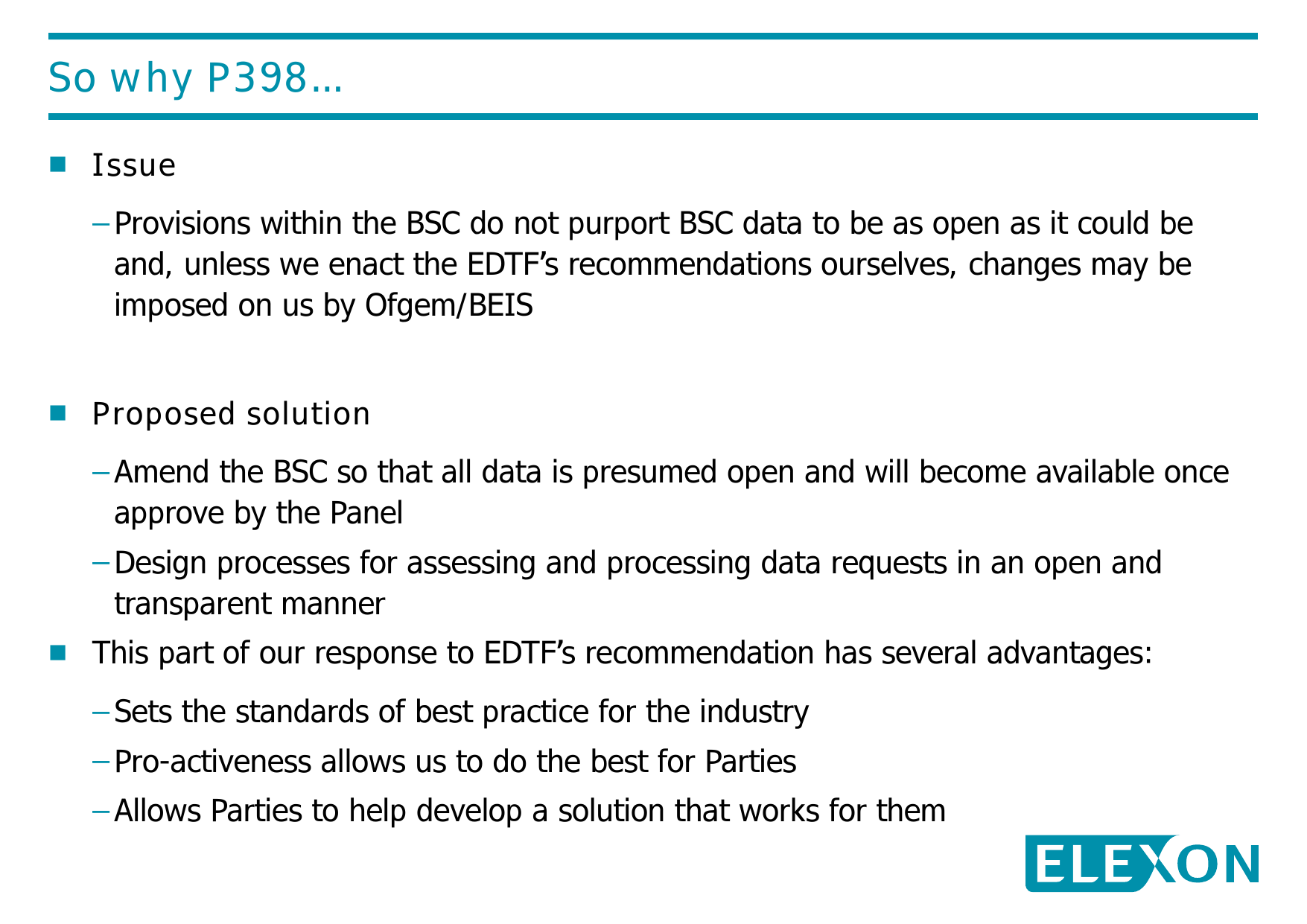

# So why P398…
Issue
Provisions within the BSC do not purport BSC data to be as open as it could be and, unless we enact the EDTF’s recommendations ourselves, changes may be imposed on us by Ofgem/BEIS

Proposed solution
Amend the BSC so that all data is presumed open and will become available once approve by the Panel
Design processes for assessing and processing data requests in an open and transparent manner
This part of our response to EDTF’s recommendation has several advantages:
Sets the standards of best practice for the industry
Pro-activeness allows us to do the best for Parties
Allows Parties to help develop a solution that works for them